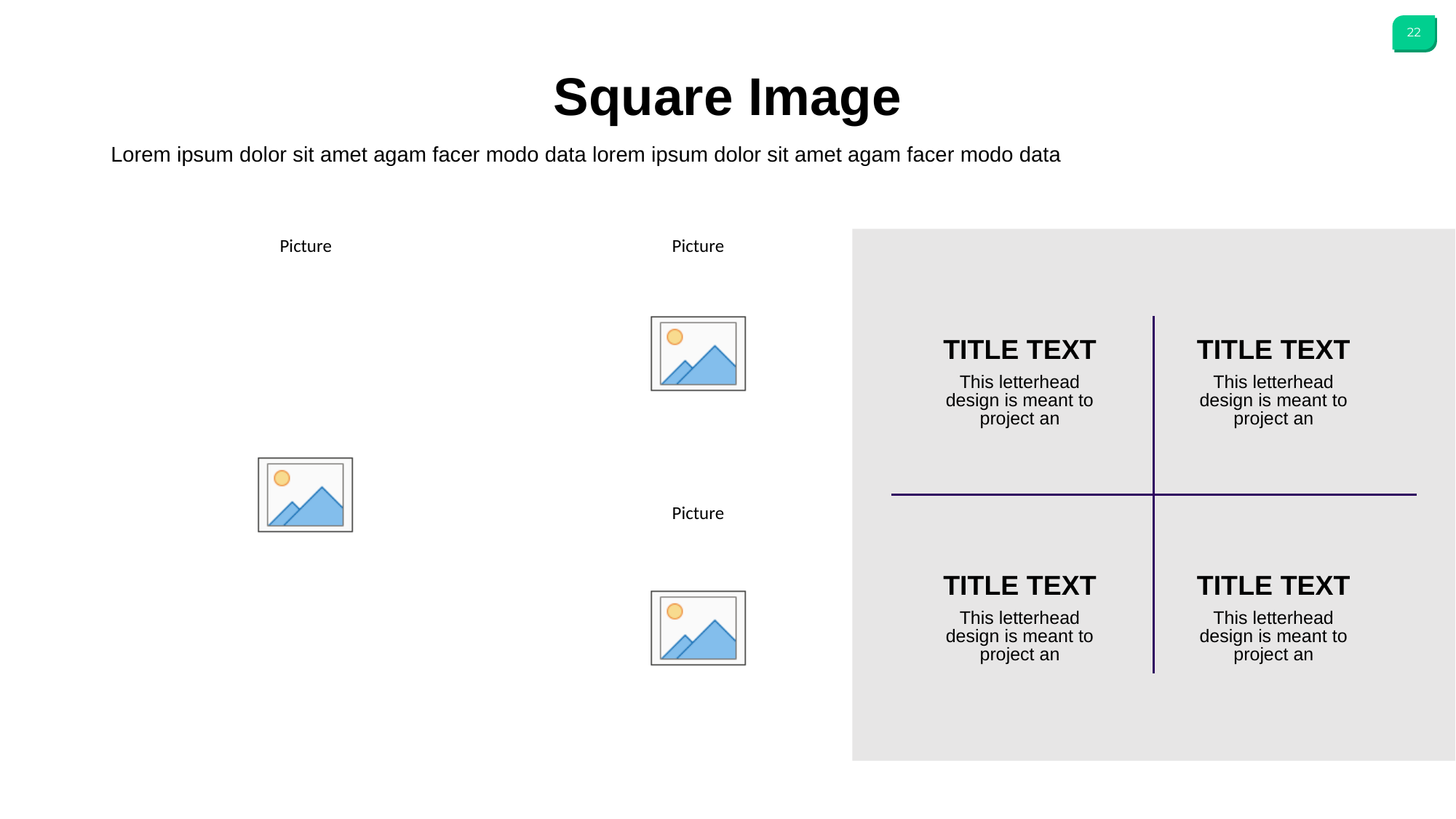

Square Image
Lorem ipsum dolor sit amet agam facer modo data lorem ipsum dolor sit amet agam facer modo data

TITLE TEXT
This letterhead design is meant to project an
TITLE TEXT
This letterhead design is meant to project an
TITLE TEXT
This letterhead design is meant to project an
TITLE TEXT
This letterhead design is meant to project an